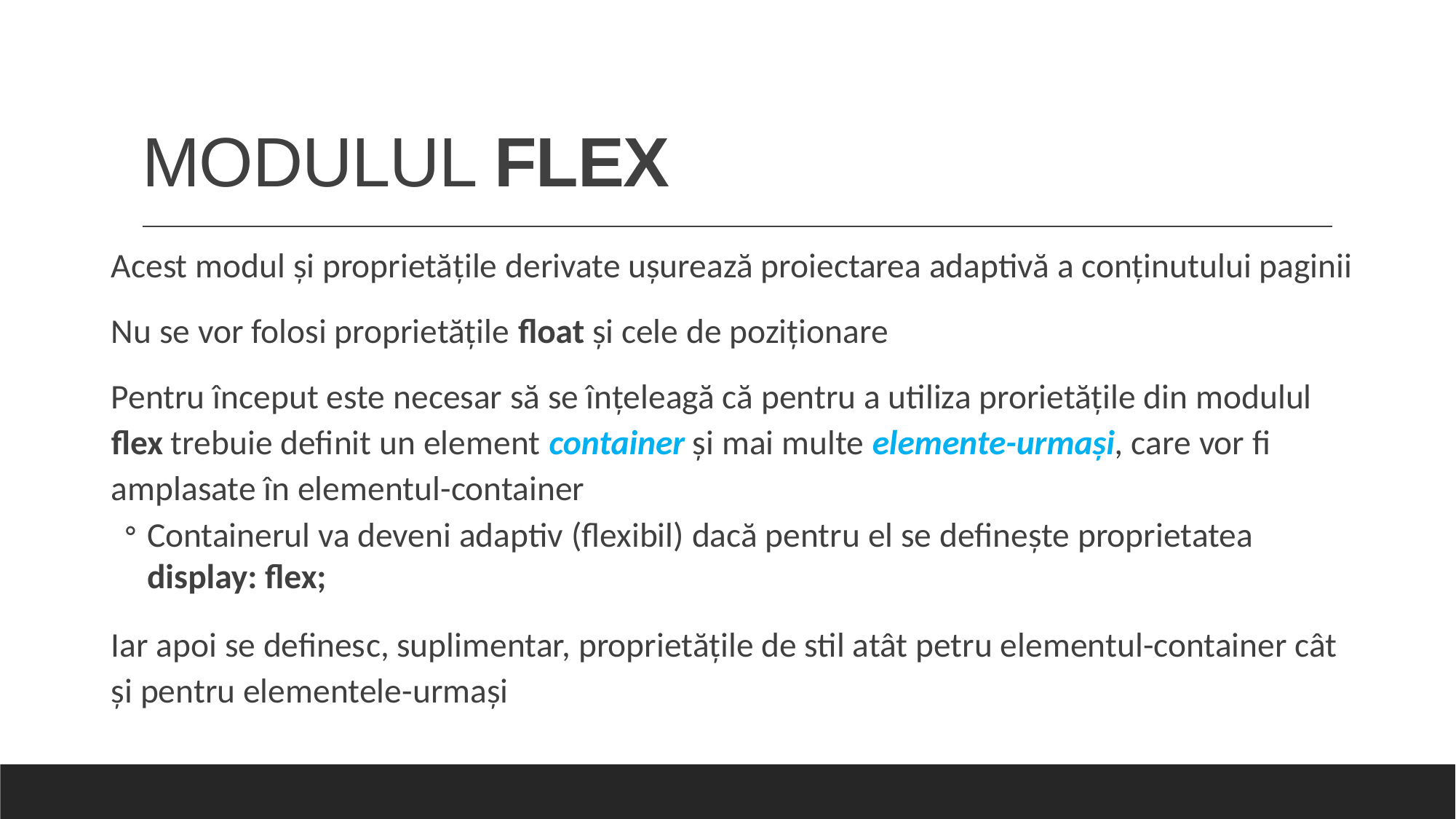

# MODULUL FLEX
Acest modul și proprietățile derivate ușurează proiectarea adaptivă a conținutului paginii
Nu se vor folosi proprietățile float și cele de poziționare
Pentru început este necesar să se înțeleagă că pentru a utiliza prorietățile din modulul flex trebuie definit un element container și mai multe elemente-urmași, care vor fi amplasate în elementul-container
Containerul va deveni adaptiv (flexibil) dacă pentru el se definește proprietatea display: flex;
Iar apoi se definesc, suplimentar, proprietățile de stil atât petru elementul-container cât și pentru elementele-urmași